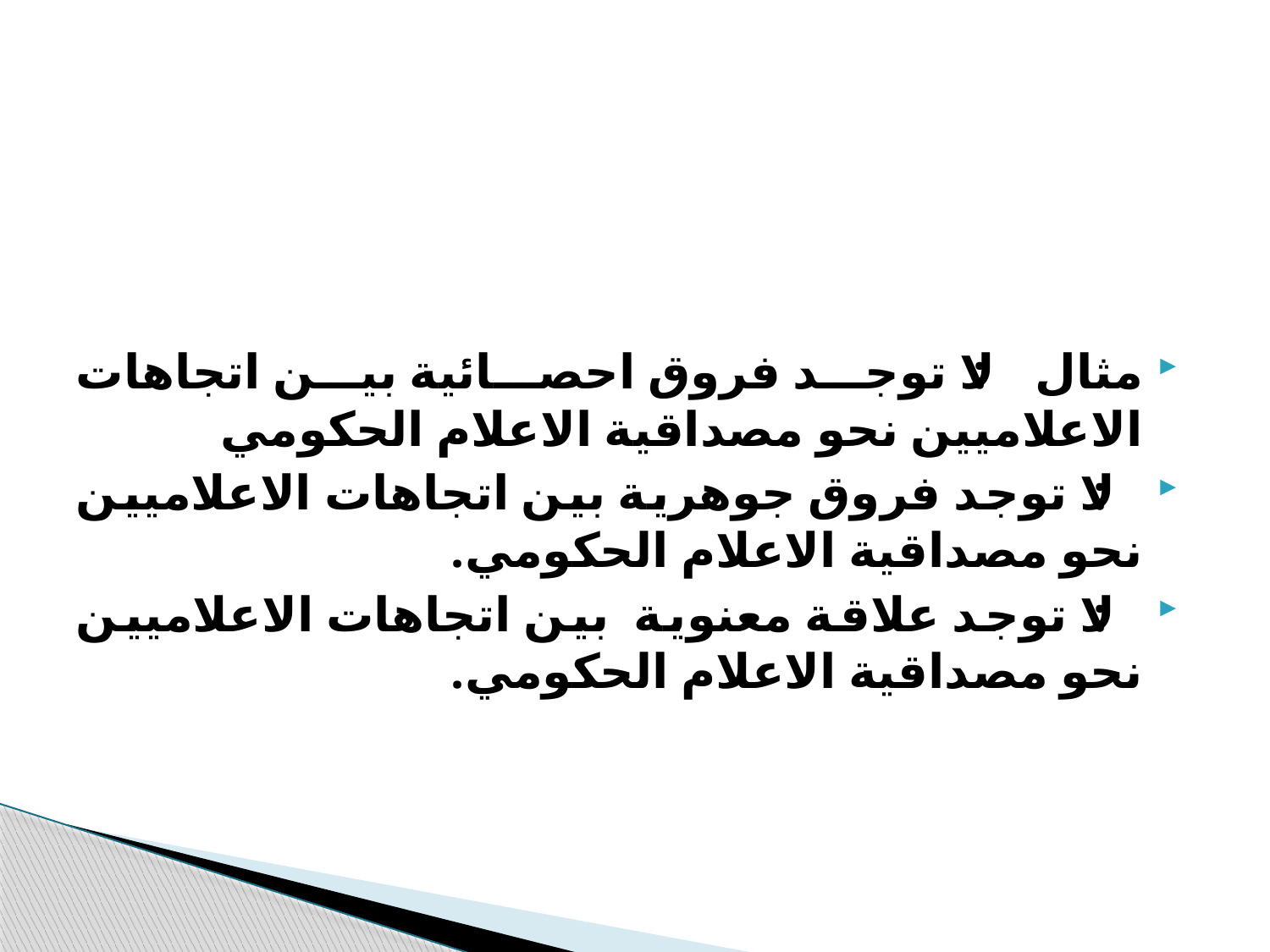

#
مثال : لا توجد فروق احصائية بين اتجاهات الاعلاميين نحو مصداقية الاعلام الحكومي
: لا توجد فروق جوهرية بين اتجاهات الاعلاميين نحو مصداقية الاعلام الحكومي.
: لا توجد علاقة معنوية  بين اتجاهات الاعلاميين نحو مصداقية الاعلام الحكومي.